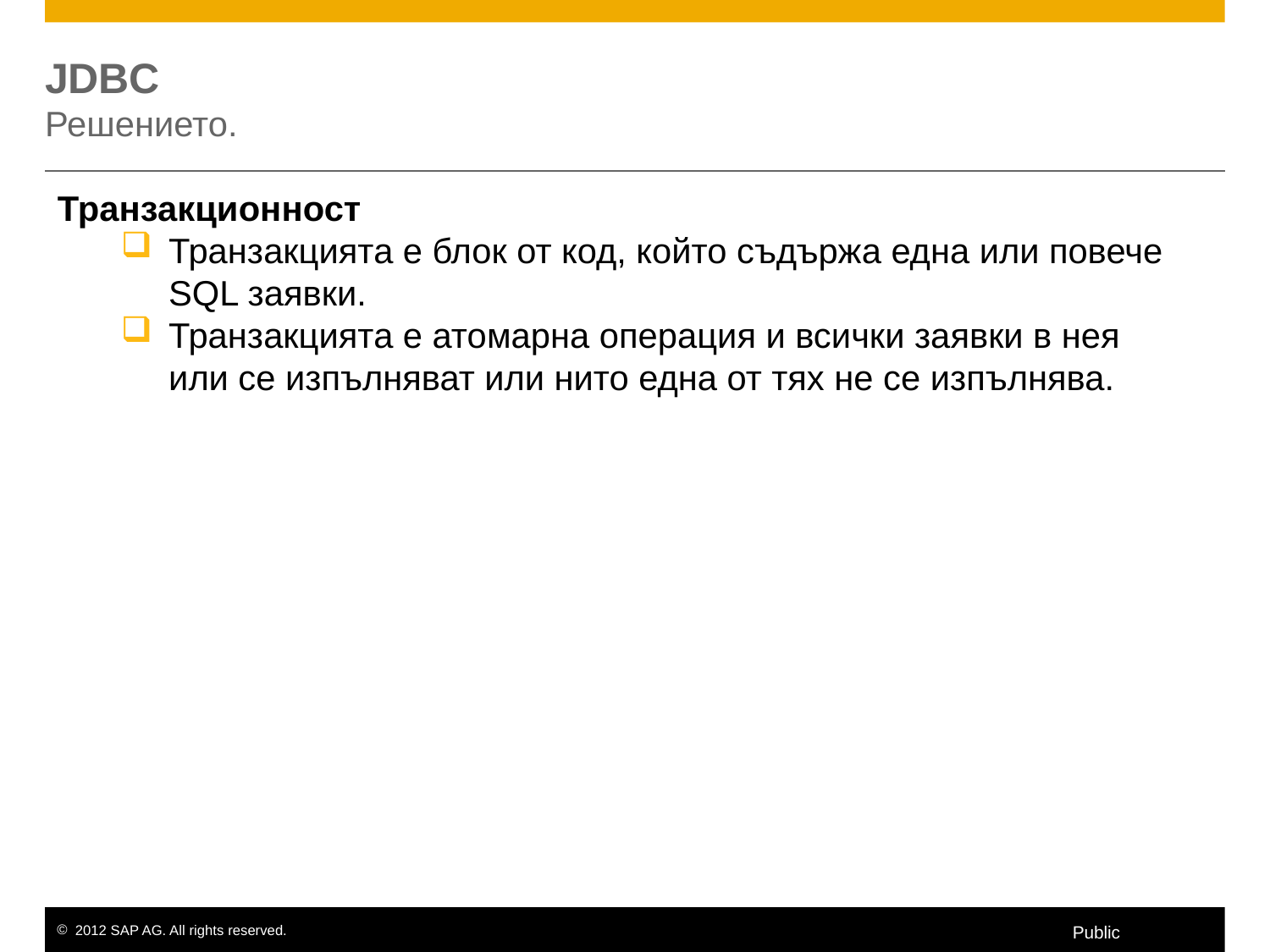

# JDBC Решението.
Транзакционност
Транзакцията е блок от код, който съдържа една или повече SQL заявки.
Транзакцията е атомарна операция и всички заявки в нея или се изпълняват или нито една от тях не се изпълнява.